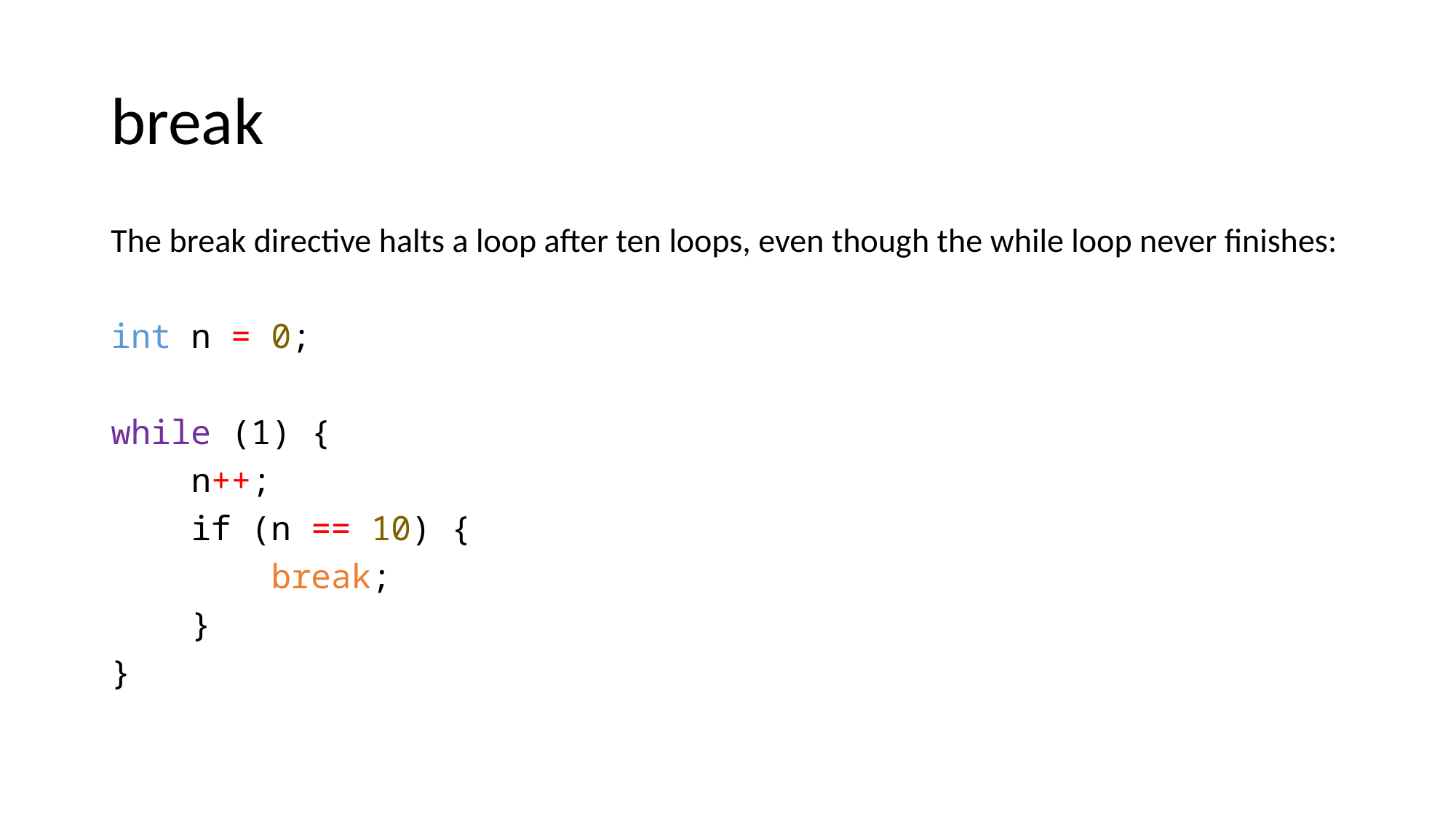

# break
The break directive halts a loop after ten loops, even though the while loop never finishes:

int n = 0;

while (1) {
    n++;
    if (n == 10) {
        break;
    }
}